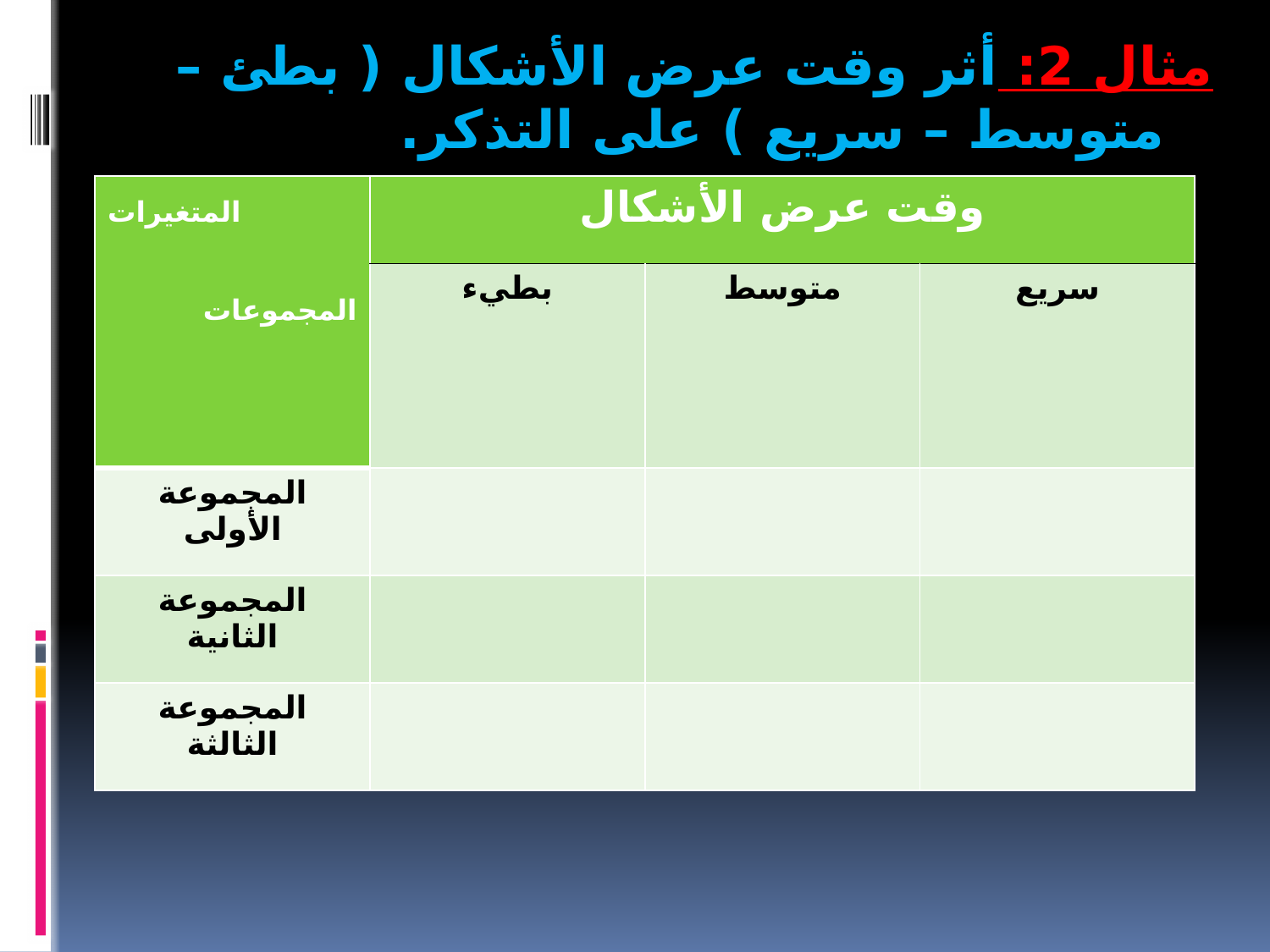

مثال 2: أثر وقت عرض الأشكال ( بطئ – متوسط – سريع ) على التذكر.

| المتغيرات المجموعات | وقت عرض الأشكال |  |  |
| --- | --- | --- | --- |
|  | بطيء | متوسط | سريع |
| المجموعة الأولى |  |  |  |
| المجموعة الثانية |  |  |  |
| المجموعة الثالثة |  |  |  |